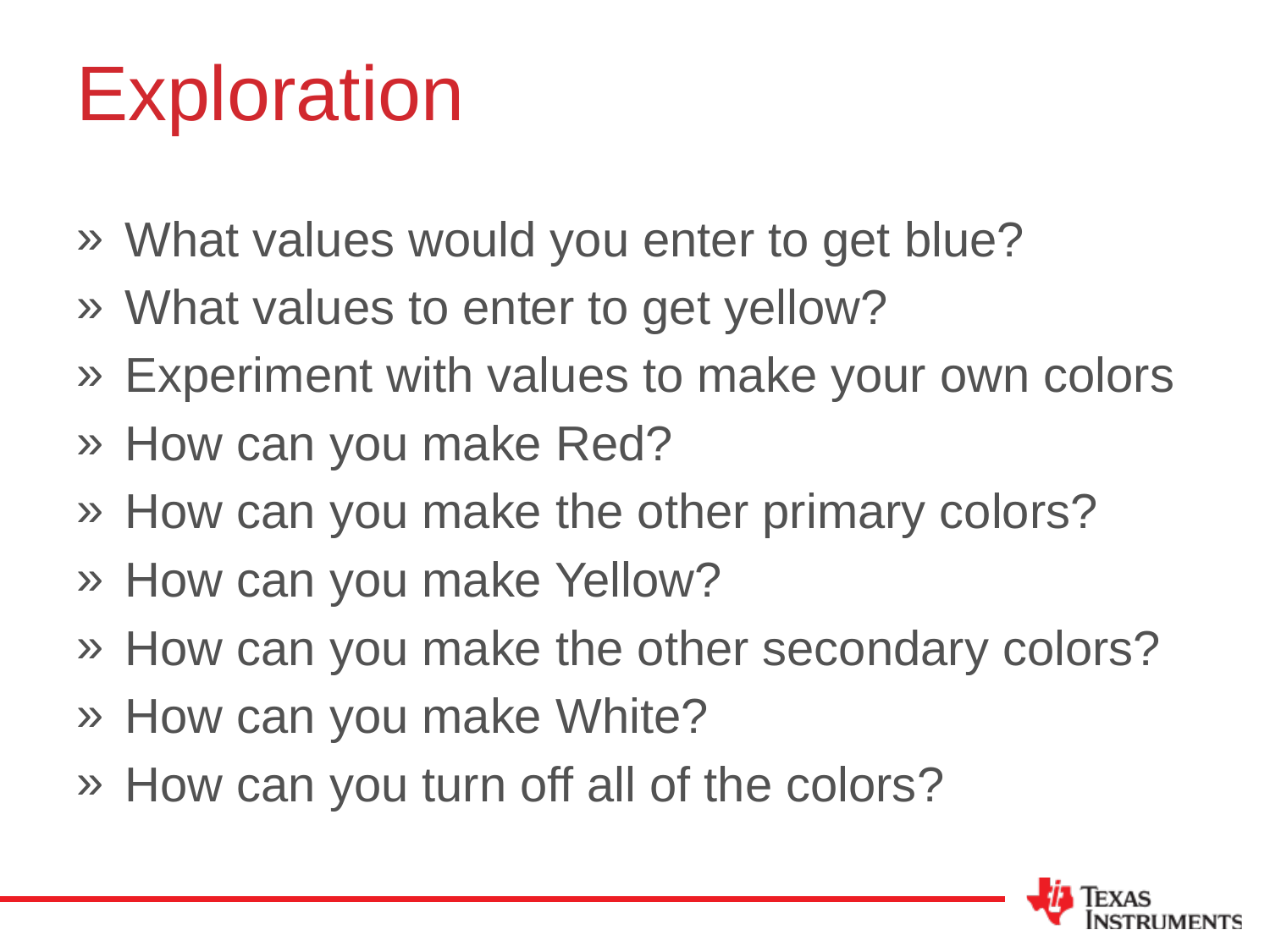

# Exploration
What values would you enter to get blue?
What values to enter to get yellow?
Experiment with values to make your own colors
How can you make Red?
How can you make the other primary colors?
How can you make Yellow?
How can you make the other secondary colors?
How can you make White?
How can you turn off all of the colors?